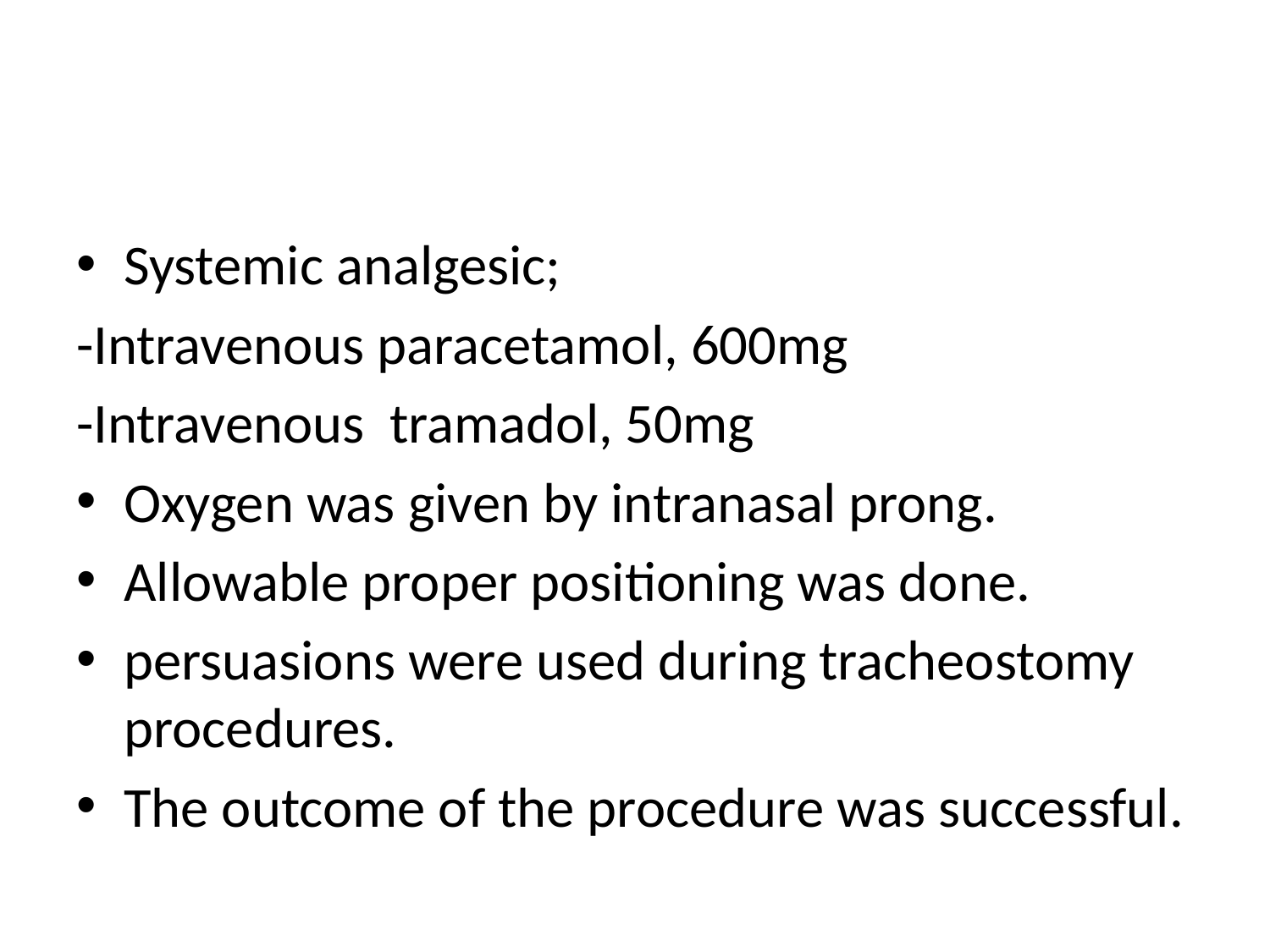

#
Systemic analgesic;
-Intravenous paracetamol, 600mg
-Intravenous  tramadol, 50mg
Oxygen was given by intranasal prong.
Allowable proper positioning was done.
persuasions were used during tracheostomy procedures.
The outcome of the procedure was successful.